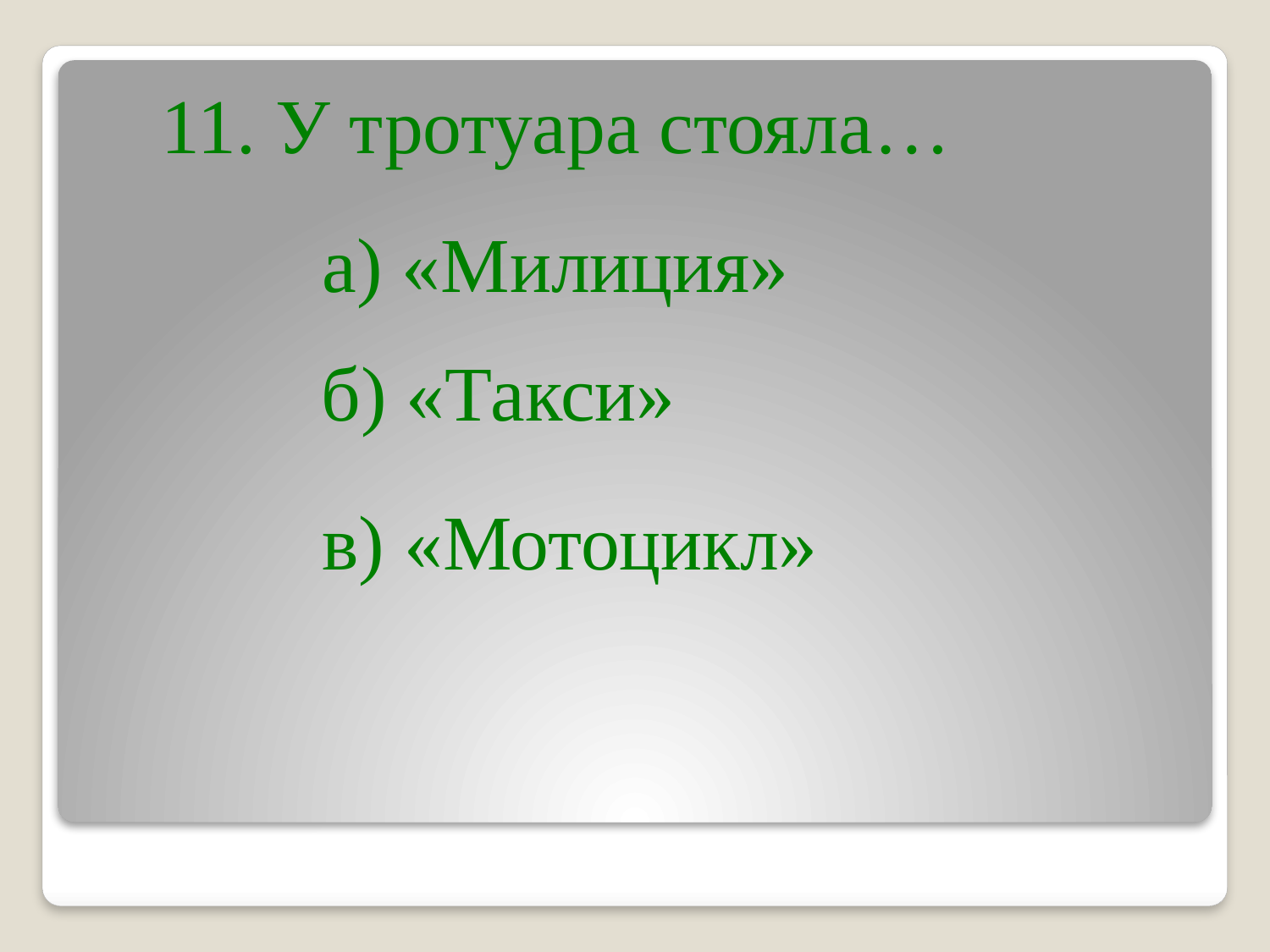

11. У тротуара стояла…
а) «Милиция»
б) «Такси»
в) «Мотоцикл»